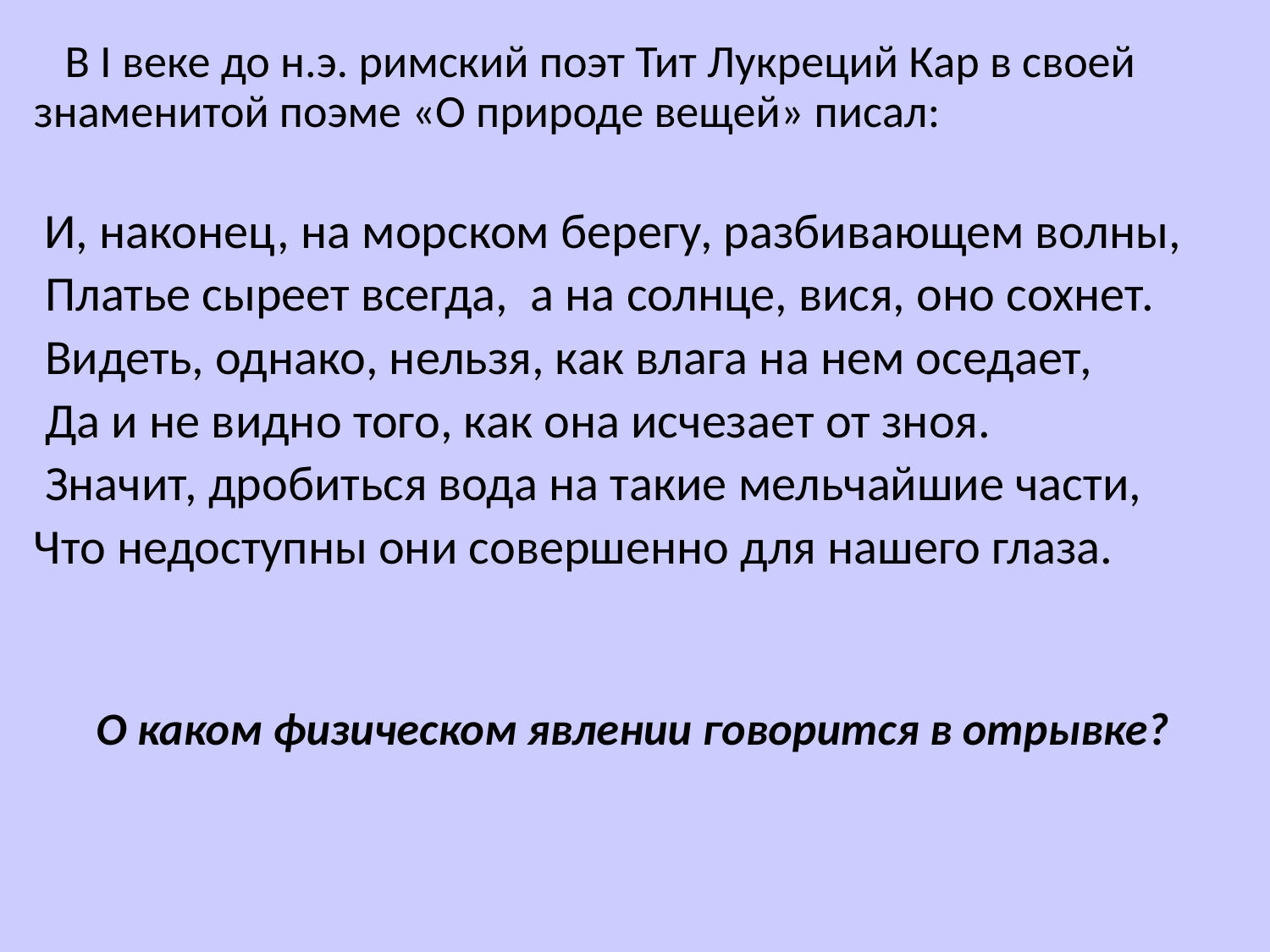

В I веке до н.э. римский поэт Тит Лукреций Кар в своей знаменитой поэме «О природе вещей» писал:

 И, наконец, на морском берегу, разбивающем волны,
 Платье сыреет всегда,  а на солнце, вися, оно сохнет.
 Видеть, однако, нельзя, как влага на нем оседает,
 Да и не видно того, как она исчезает от зноя.
 Значит, дробиться вода на такие мельчайшие части,
Что недоступны они совершенно для нашего глаза.

      О каком физическом явлении говорится в отрывке?